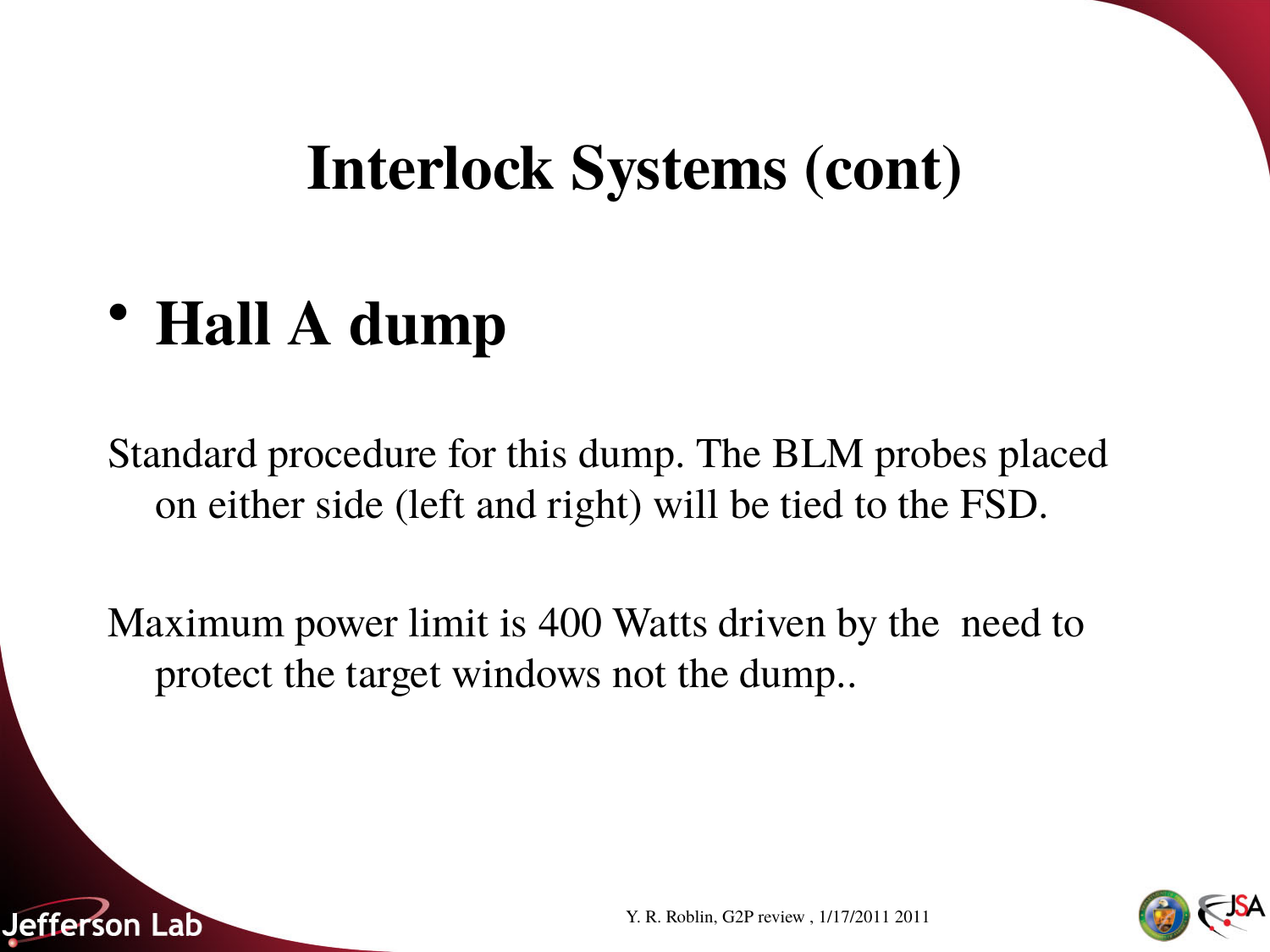

# Interlock Systems (cont)
Hall A dump

Standard procedure for this dump. The BLM probes placed on either side (left and right) will be tied to the FSD.

Maximum power limit is 400 Watts driven by the  need to protect the target windows not the dump..